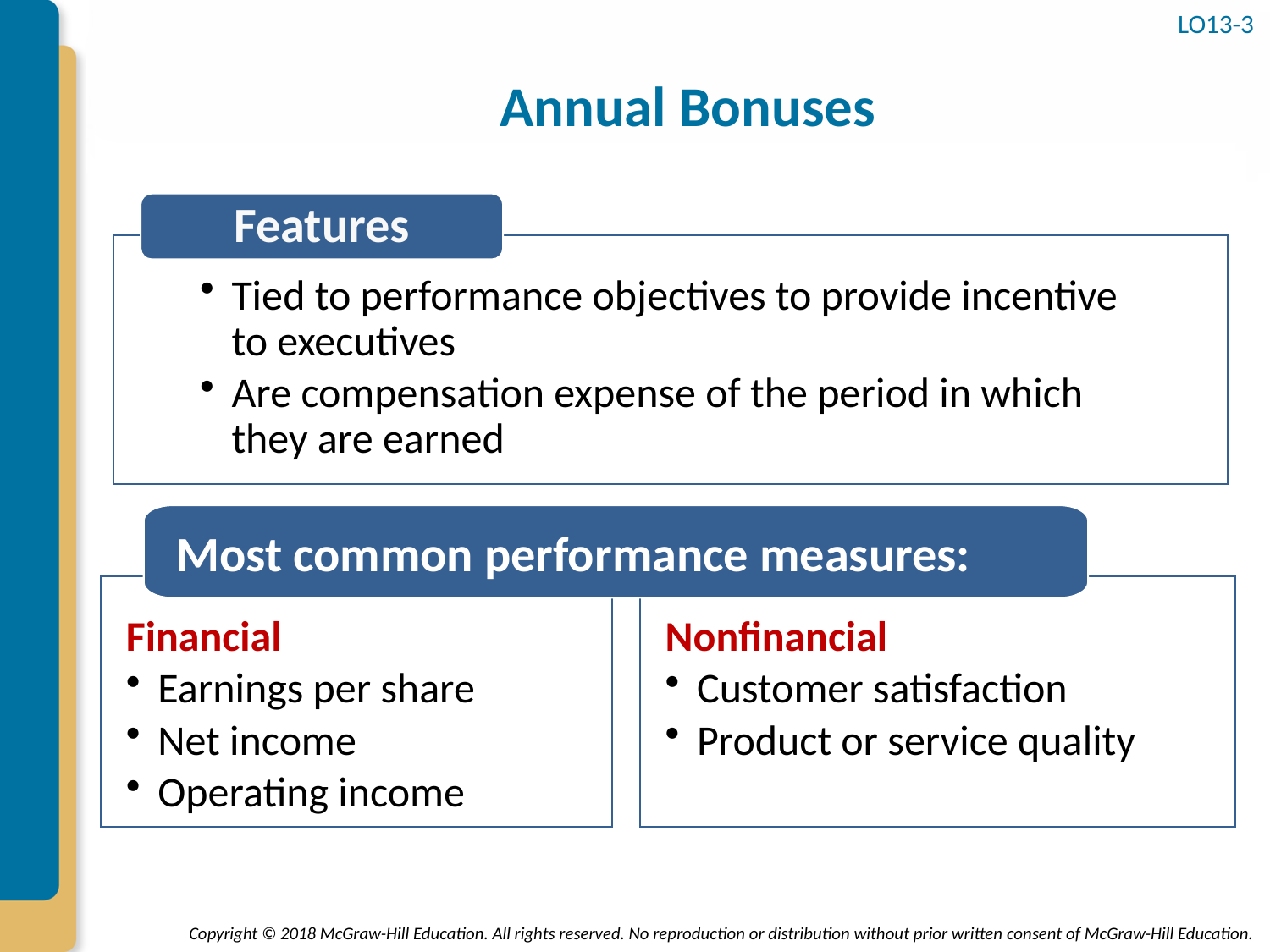

# Annual Bonuses
LO13-3
Features
Tied to performance objectives to provide incentive to executives
Are compensation expense of the period in which they are earned

Most common performance measures:
Financial
Earnings per share
Net income
Operating income
Nonfinancial
Customer satisfaction
Product or service quality